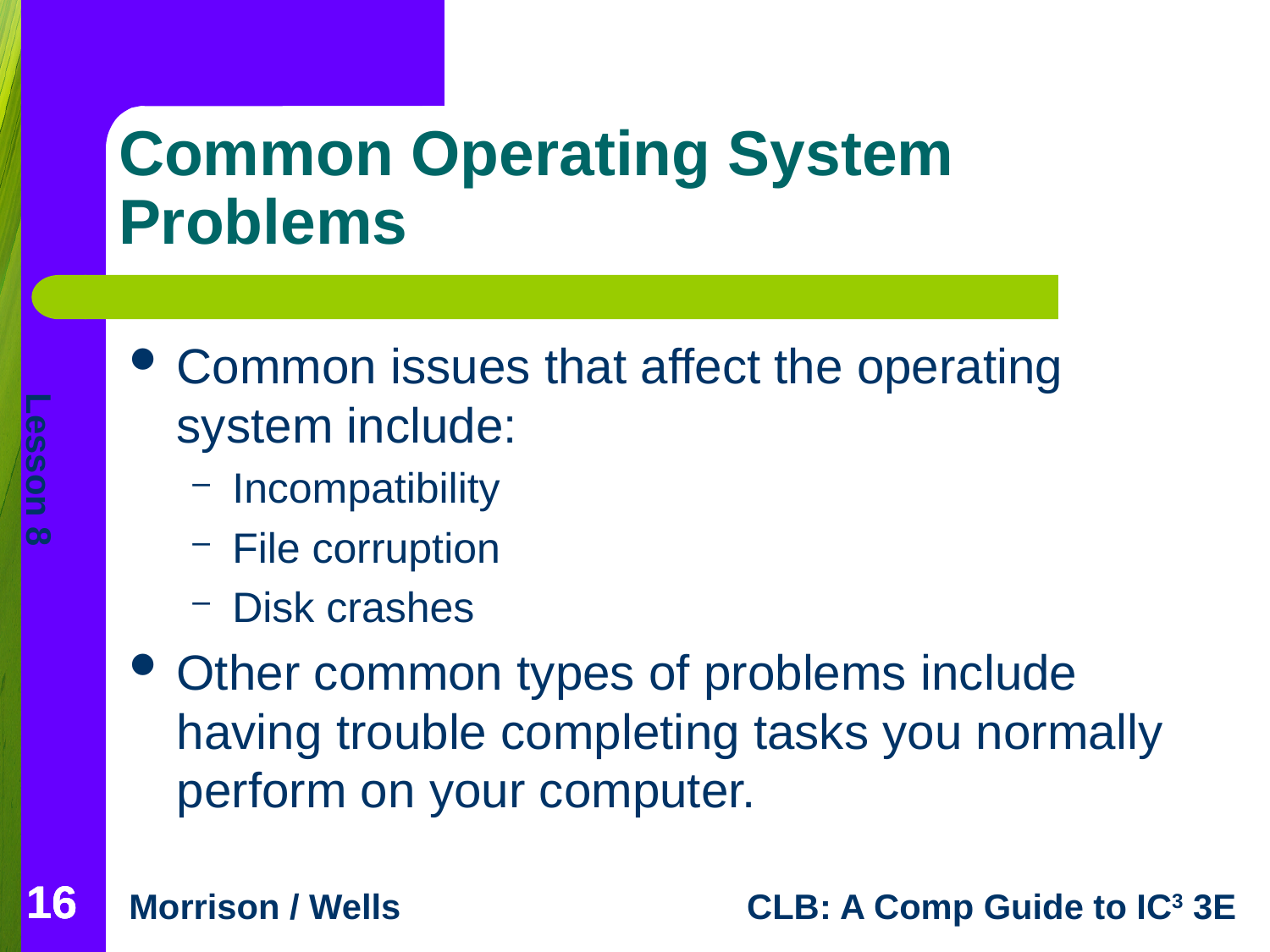

# Common Operating System Problems
Common issues that affect the operating system include:
Incompatibility
File corruption
Disk crashes
Other common types of problems include having trouble completing tasks you normally perform on your computer.
16
16
16